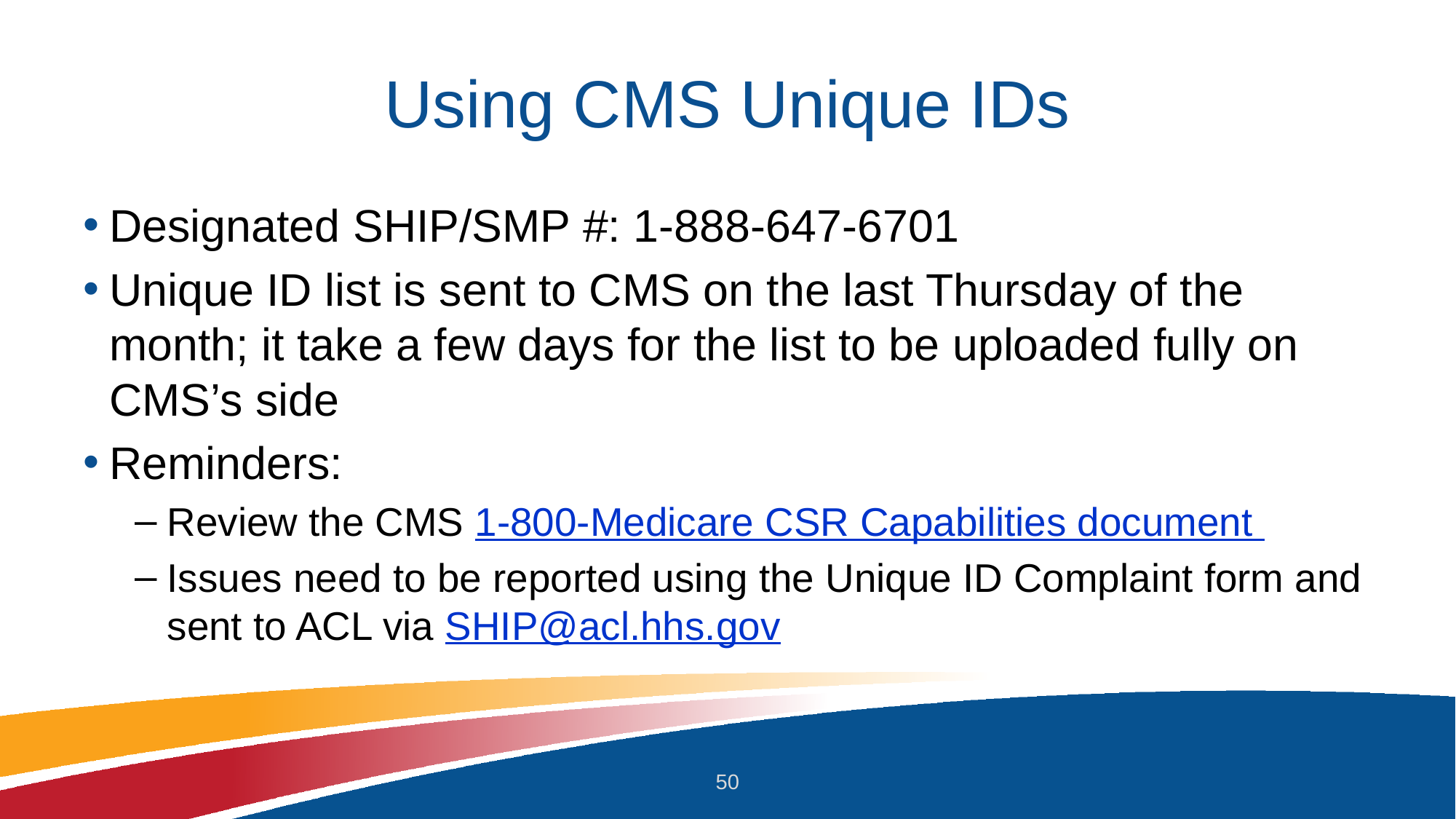

# Using CMS Unique IDs
Designated SHIP/SMP #: 1-888-647-6701
Unique ID list is sent to CMS on the last Thursday of the month; it take a few days for the list to be uploaded fully on CMS’s side
Reminders:
Review the CMS 1-800-Medicare CSR Capabilities document
Issues need to be reported using the Unique ID Complaint form and sent to ACL via SHIP@acl.hhs.gov

50